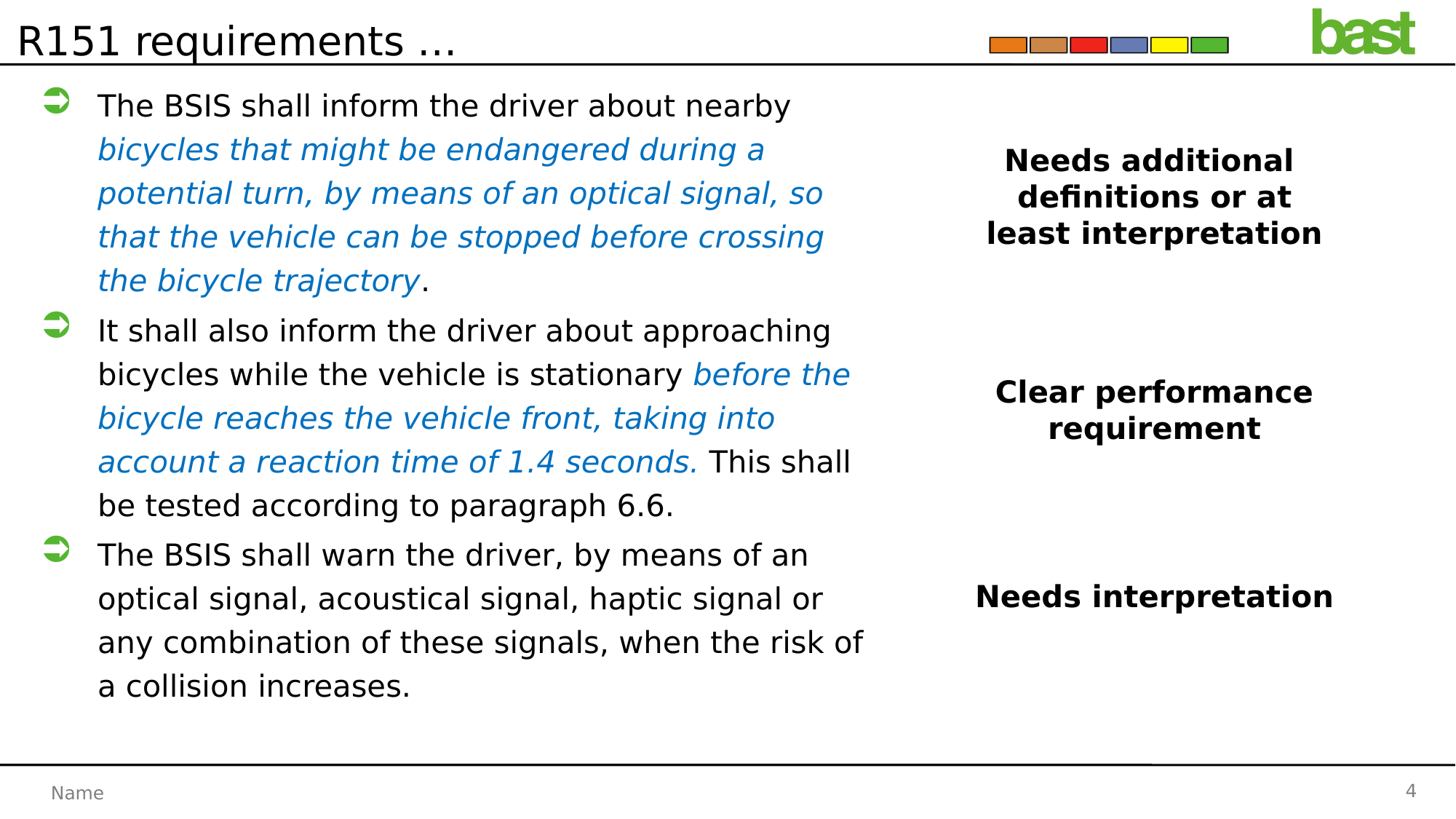

# R151 requirements …
The BSIS shall inform the driver about nearby bicycles that might be endangered during a potential turn, by means of an optical signal, so that the vehicle can be stopped before crossing the bicycle trajectory.
It shall also inform the driver about approaching bicycles while the vehicle is stationary before the bicycle reaches the vehicle front, taking into account a reaction time of 1.4 seconds. This shall be tested according to paragraph 6.6.
The BSIS shall warn the driver, by means of an optical signal, acoustical signal, haptic signal or any combination of these signals, when the risk of a collision increases.

Needs additional
definitions or at
least interpretation
Clear performance
requirement
Needs interpretation